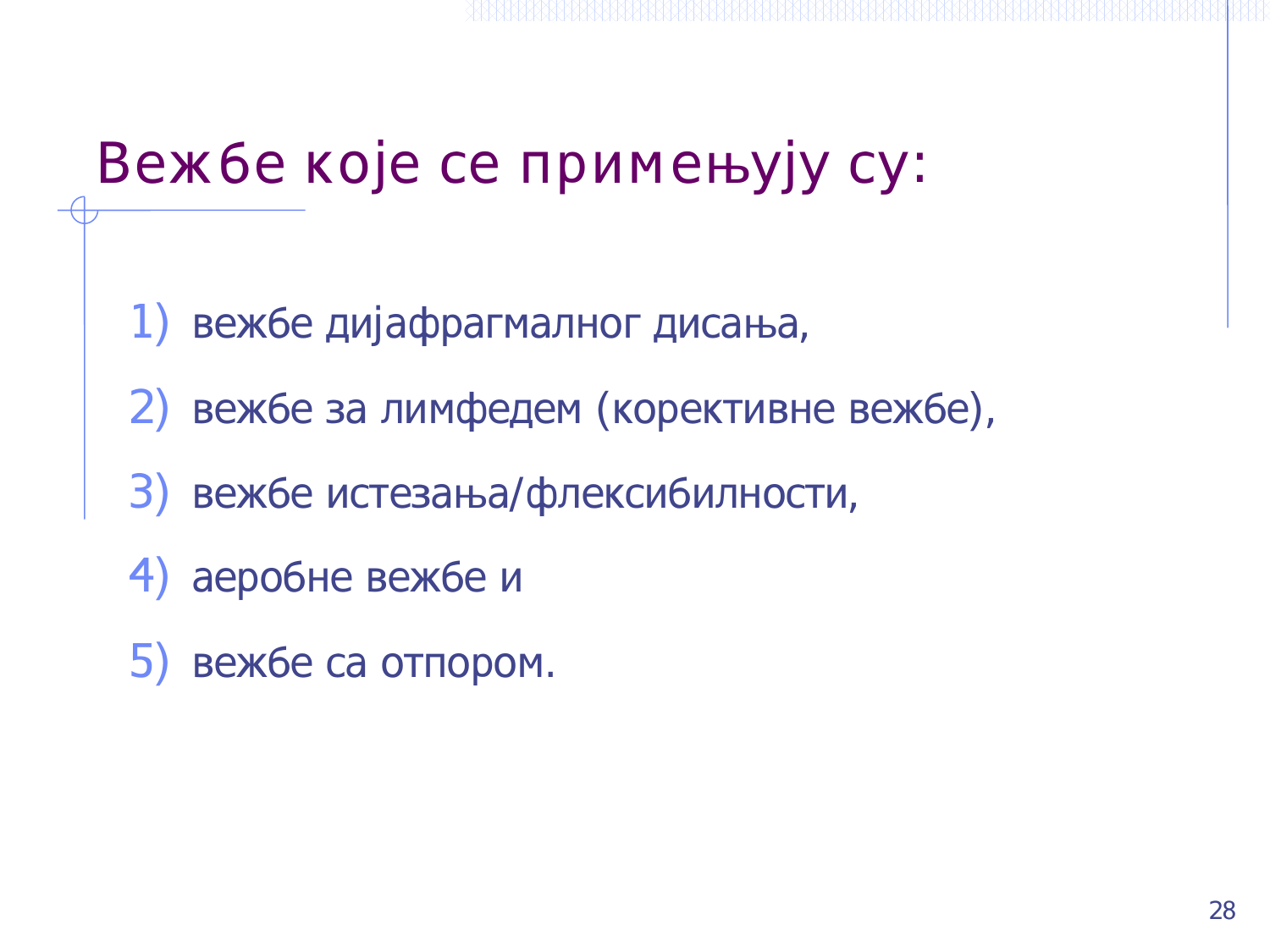

# Вежбе које се примењују су:
вежбе дијафрагмалног дисања,
вежбе за лимфедем (корективне вежбе),
вежбе истезања/флексибилности,
аеробне вежбе и
вежбе са отпором.
28